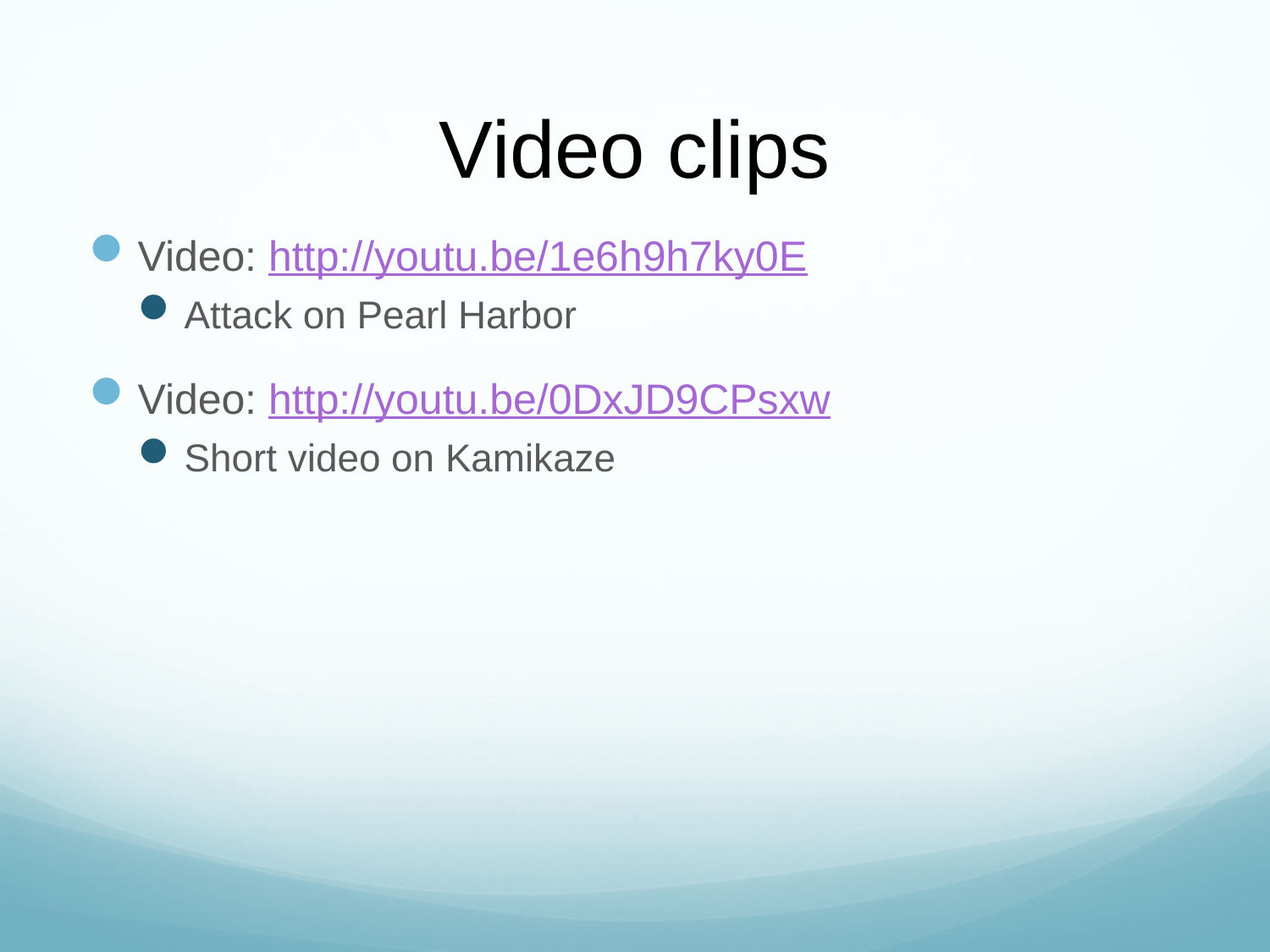

# Video clips
Video: http://youtu.be/1e6h9h7ky0E
Attack on Pearl Harbor
Video: http://youtu.be/0DxJD9CPsxw
Short video on Kamikaze